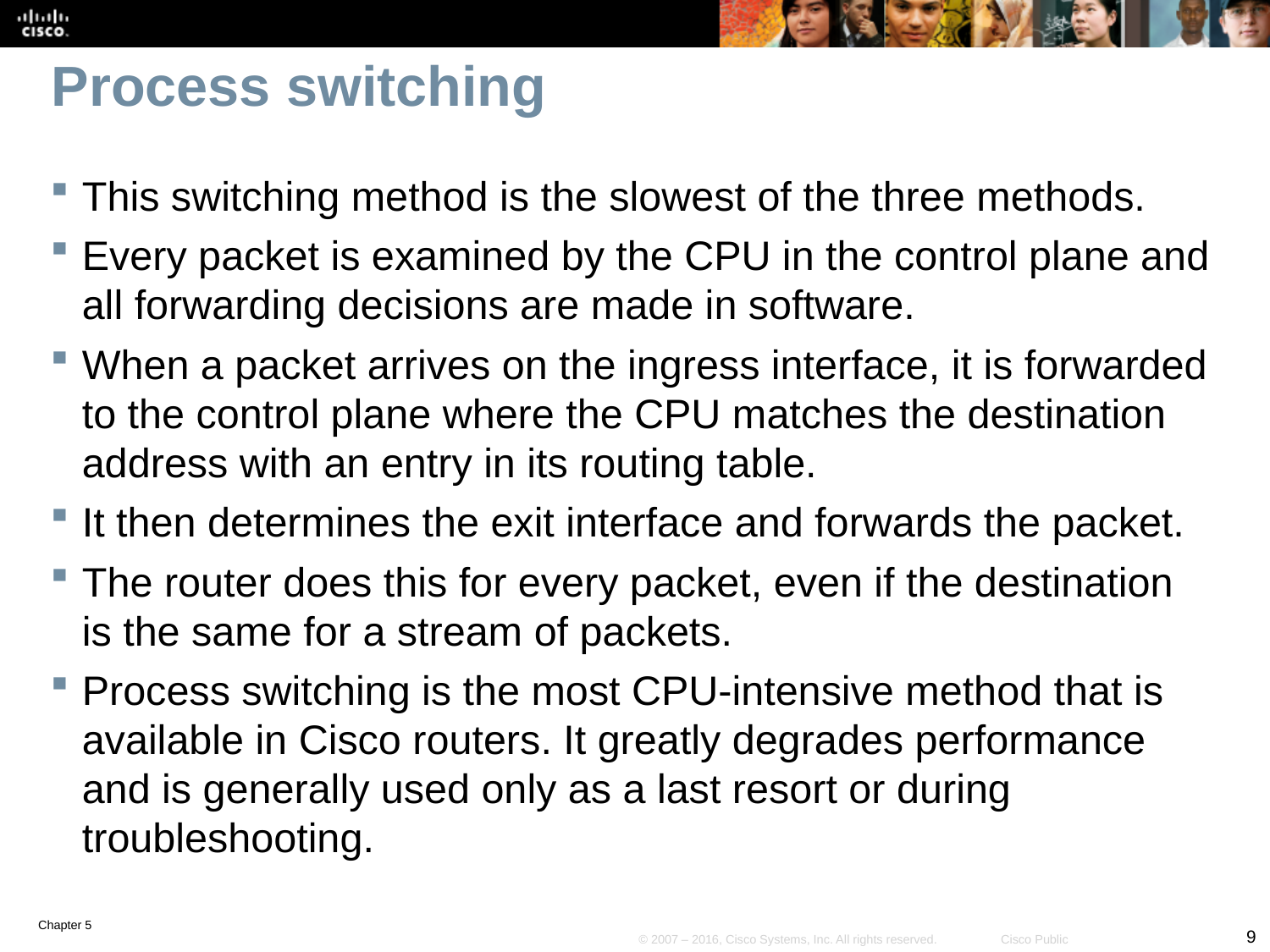

# Process switching
This switching method is the slowest of the three methods.
Every packet is examined by the CPU in the control plane and all forwarding decisions are made in software.
When a packet arrives on the ingress interface, it is forwarded to the control plane where the CPU matches the destination address with an entry in its routing table.
It then determines the exit interface and forwards the packet.
The router does this for every packet, even if the destination is the same for a stream of packets.
Process switching is the most CPU-intensive method that is available in Cisco routers. It greatly degrades performance and is generally used only as a last resort or during troubleshooting.